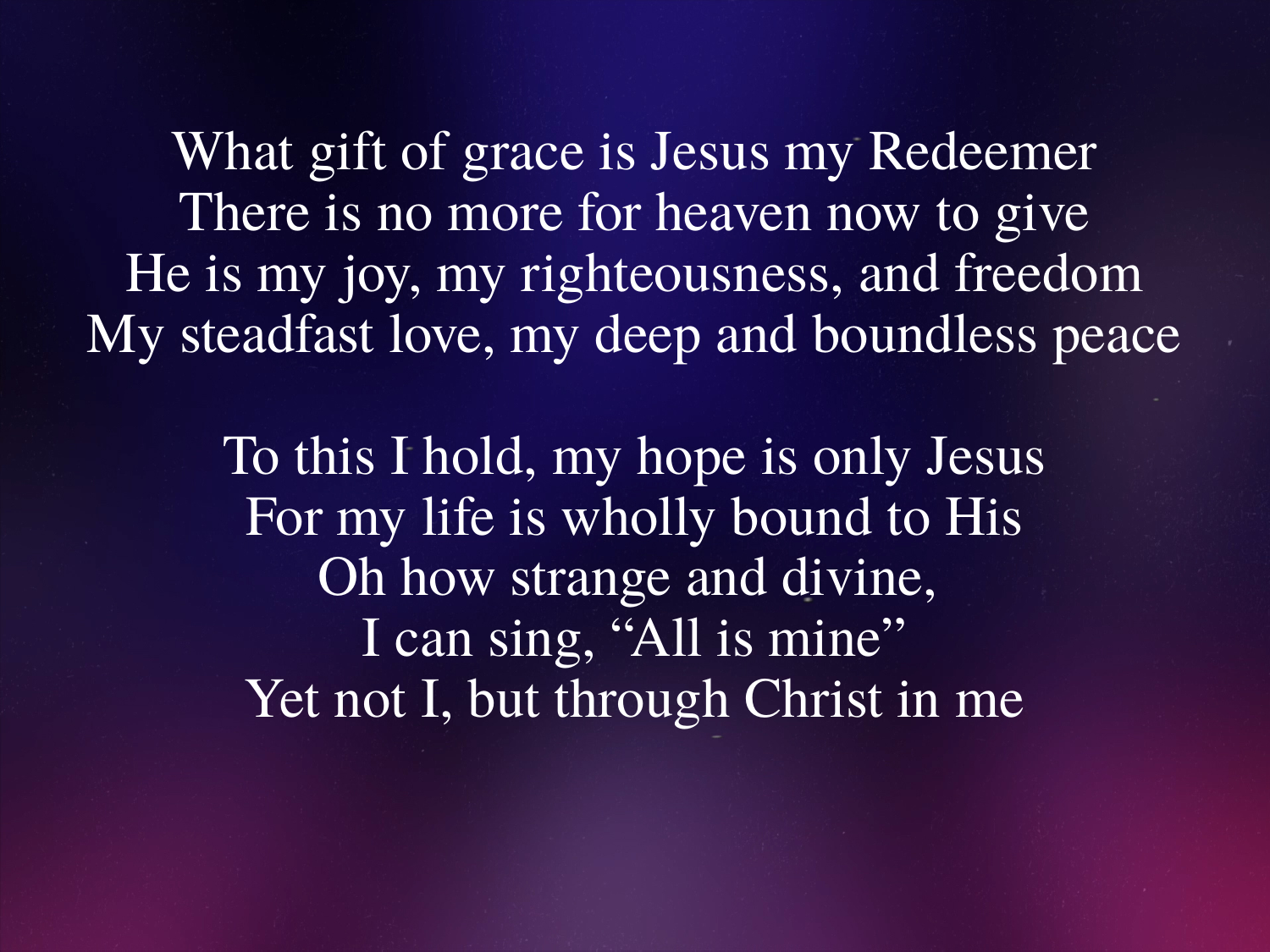

# What gift of grace is Jesus my Redeemer There is no more for heaven now to give He is my joy, my righteousness, and freedom My steadfast love, my deep and boundless peace To this I hold, my hope is only Jesus For my life is wholly bound to His Oh how strange and divine, I can sing, “All is mine” Yet not I, but through Christ in me